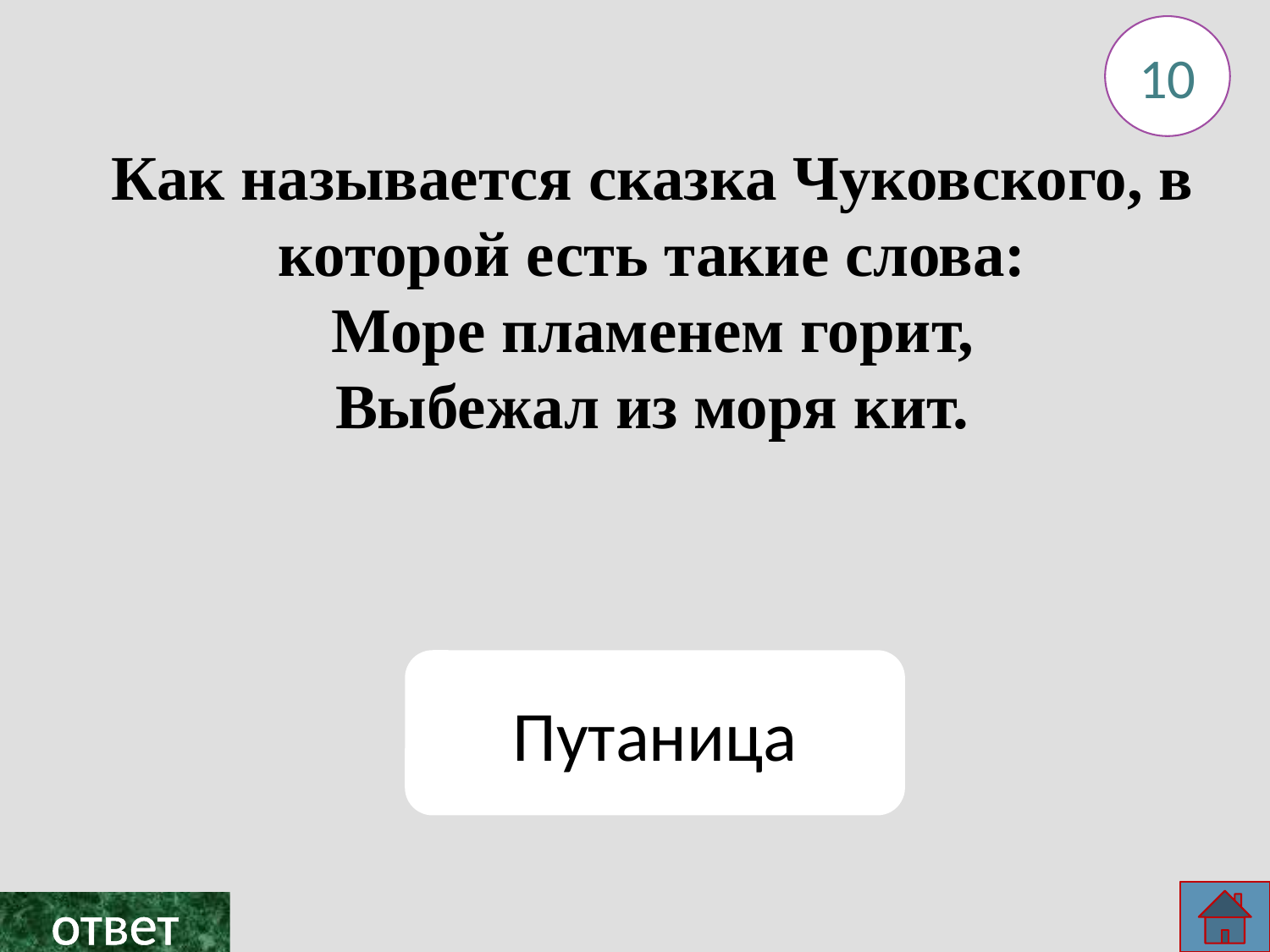

10
Как называется сказка Чуковского, в которой есть такие слова:
Море пламенем горит,
Выбежал из моря кит.
Путаница

ответ